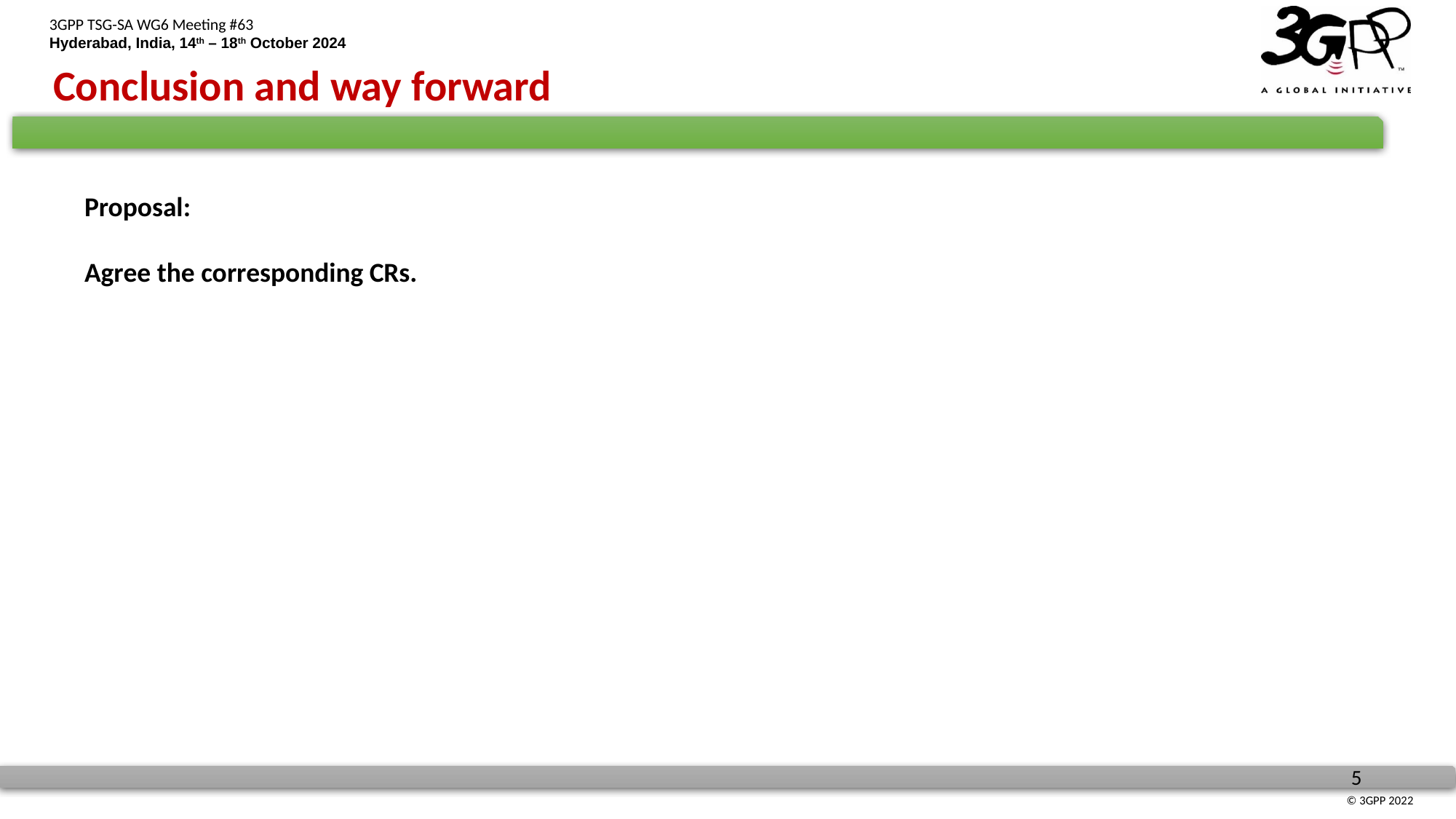

Conclusion and way forward
Proposal:

Agree the corresponding CRs.